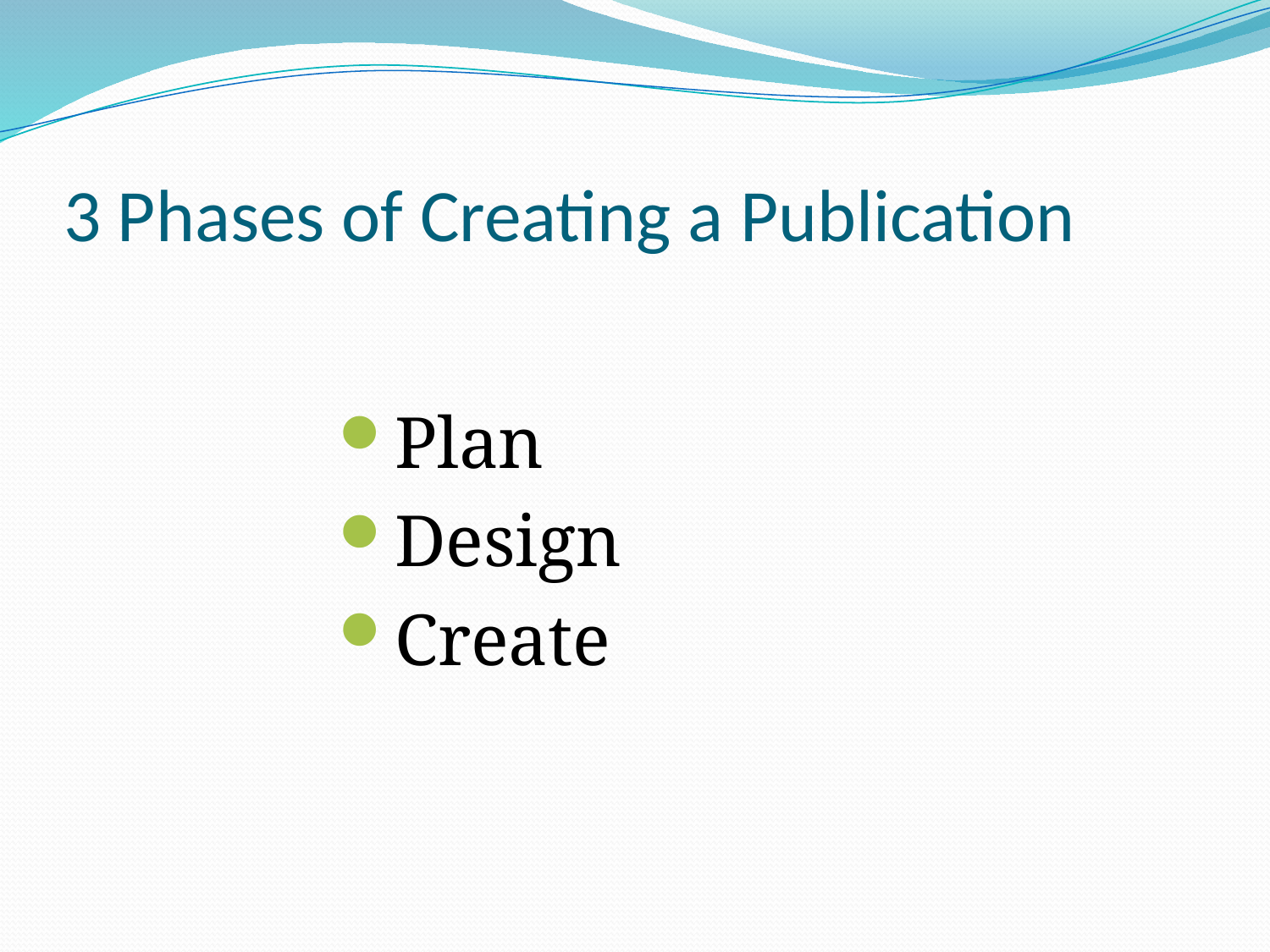

# 3 Phases of Creating a Publication
Plan
Design
Create